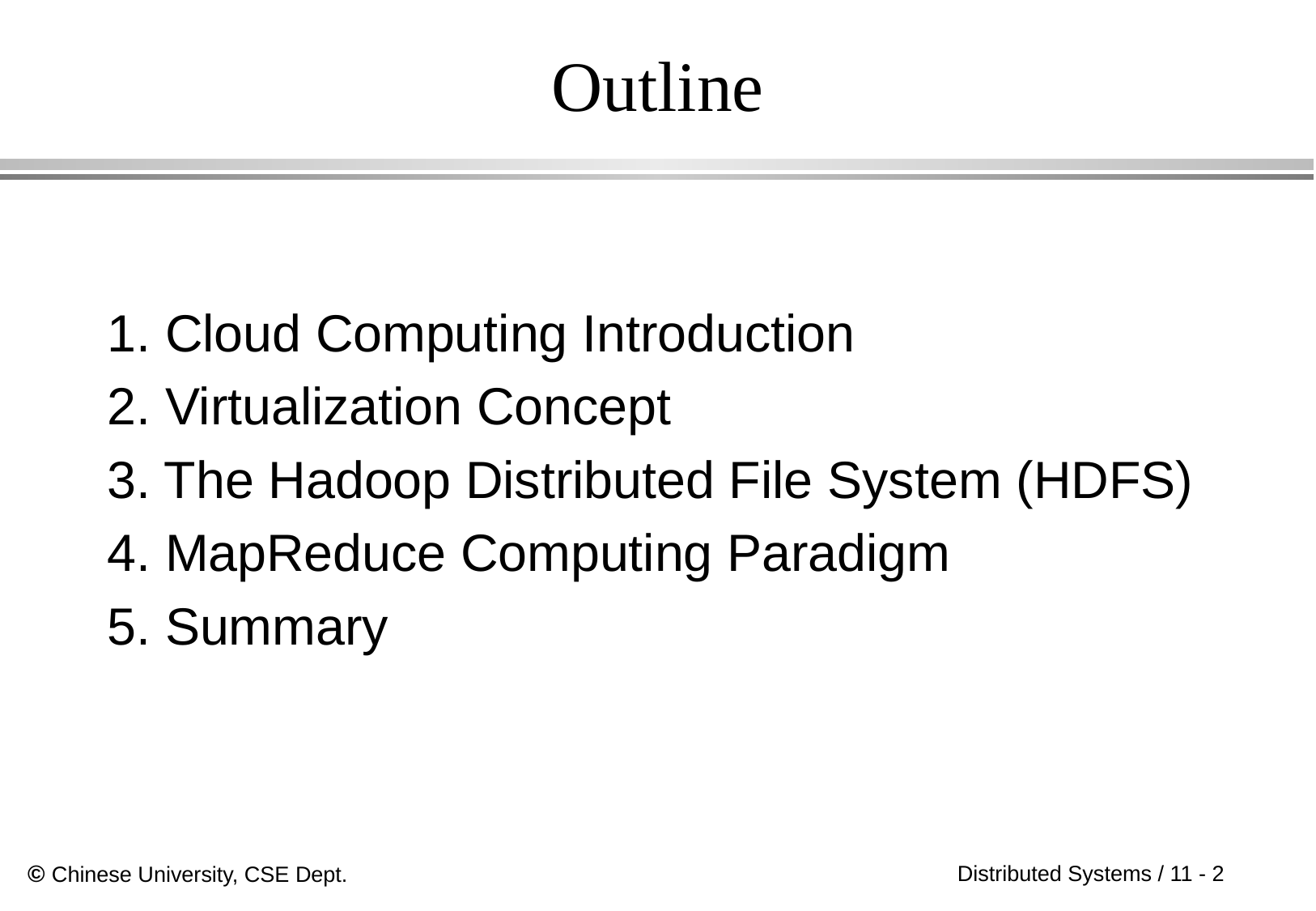

# Outline
1. Cloud Computing Introduction
2. Virtualization Concept
3. The Hadoop Distributed File System (HDFS)
4. MapReduce Computing Paradigm
5. Summary